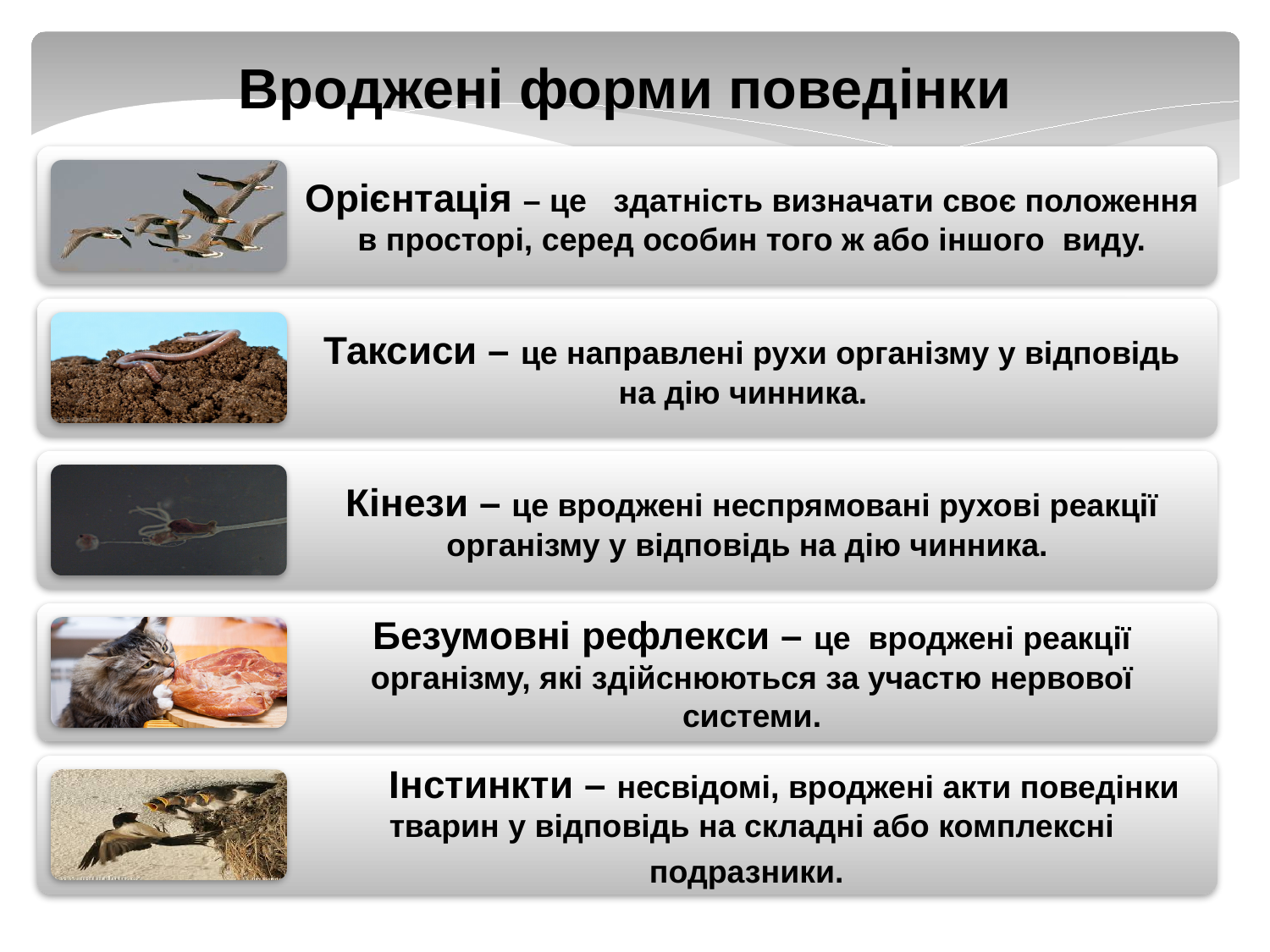

Вроджені форми поведінки
Орієнтація – це   здатність визначати своє положення в просторі, серед особин того ж або іншого  виду.
Таксиси – це направлені рухи організму у відповідь на дію чинника.
Кінези – це вроджені неспрямовані рухові реакції організму у відповідь на дію чинника.
Безумовні рефлекси – це  вроджені реакції організму, які здійснюються за участю нервової системи.
      Інстинкти – несвідомі, вроджені акти поведінки тварин у відповідь на складні або комплексні подразники.